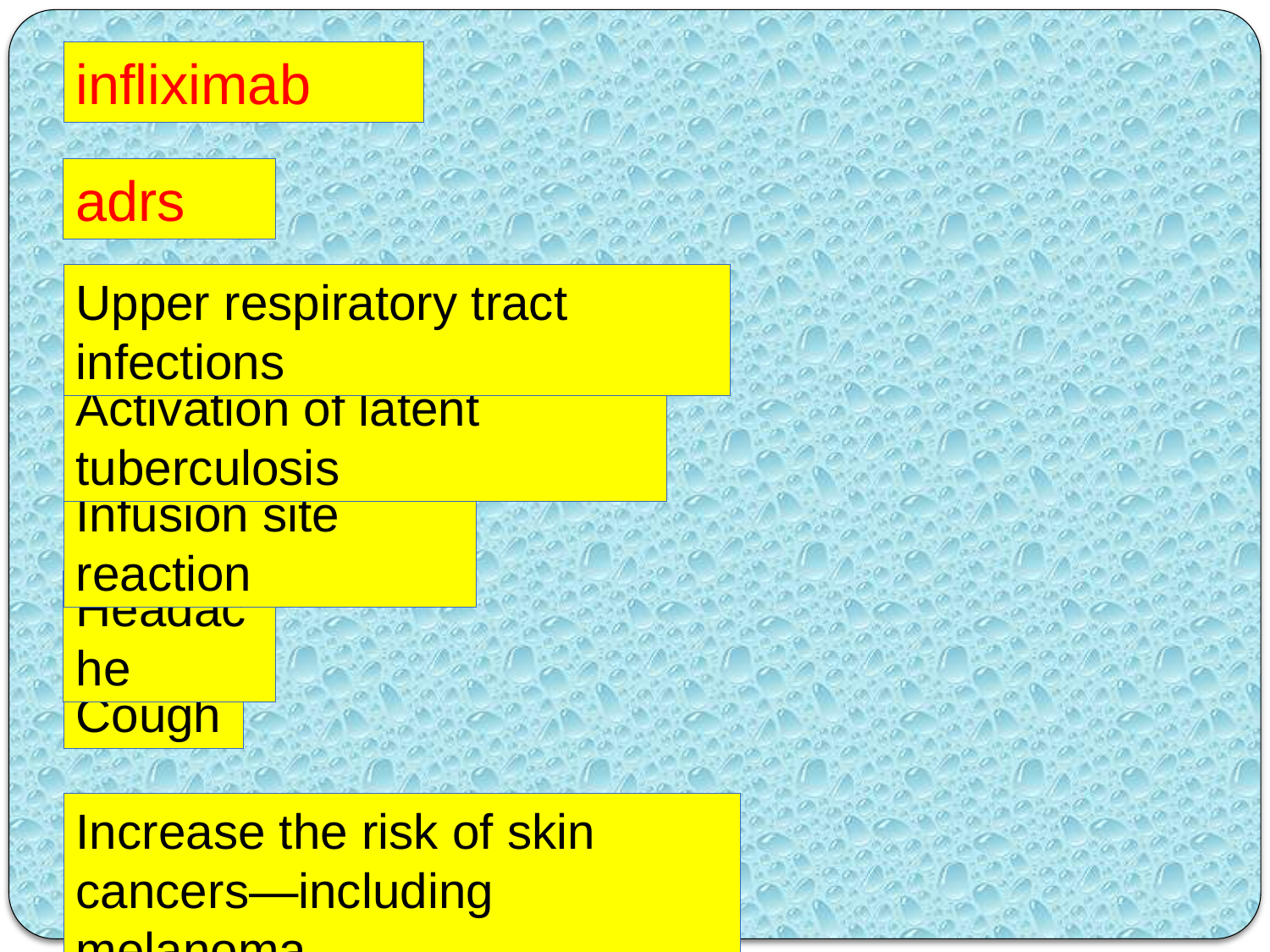

infliximab
adrs
Upper respiratory tract  infections
Activation of latent tuberculosis
Infusion site reaction
Headache
Cough
Increase the risk of skin cancers—including melanoma